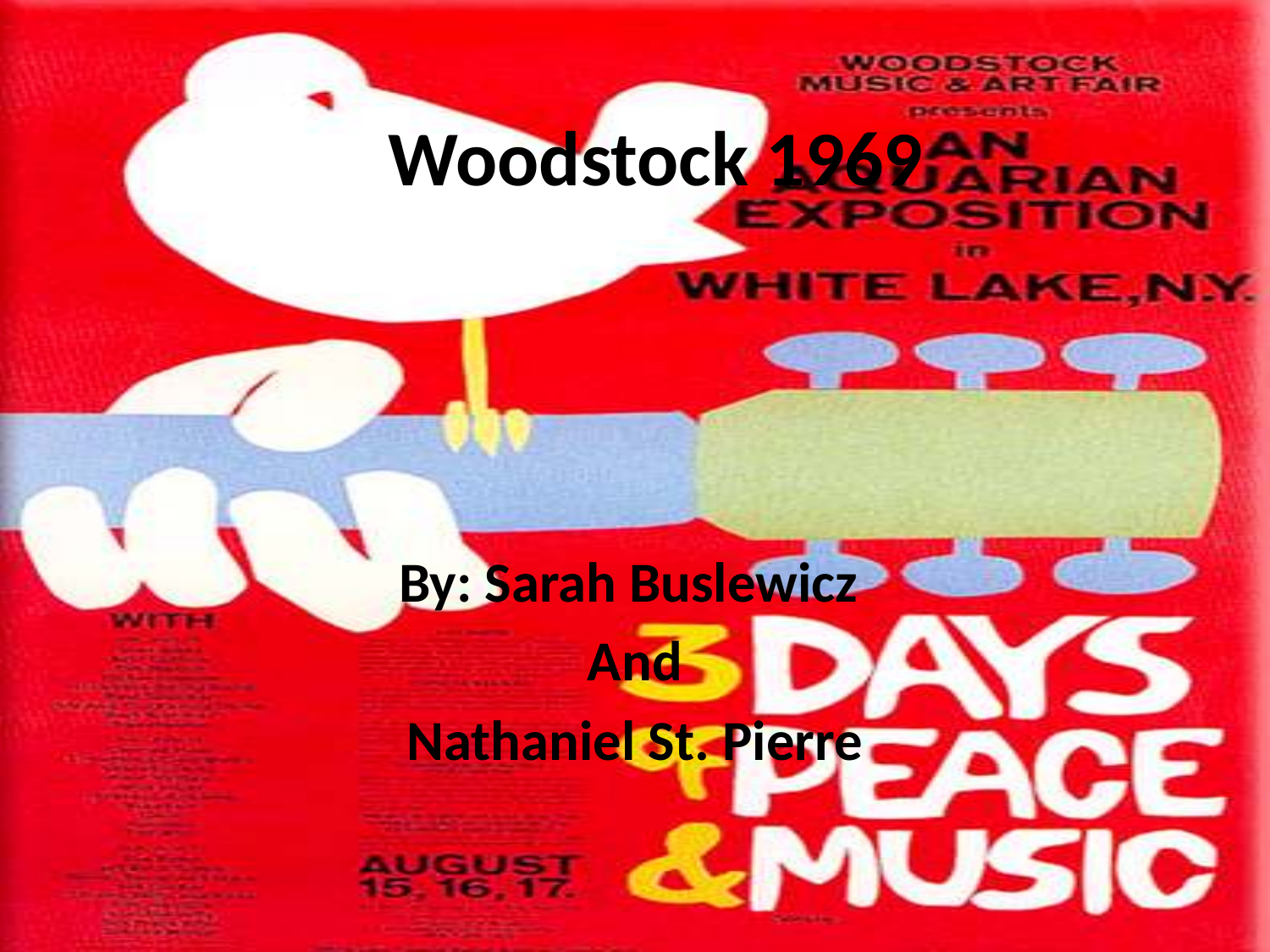

# Woodstock 1969
By: Sarah Buslewicz
And
Nathaniel St. Pierre